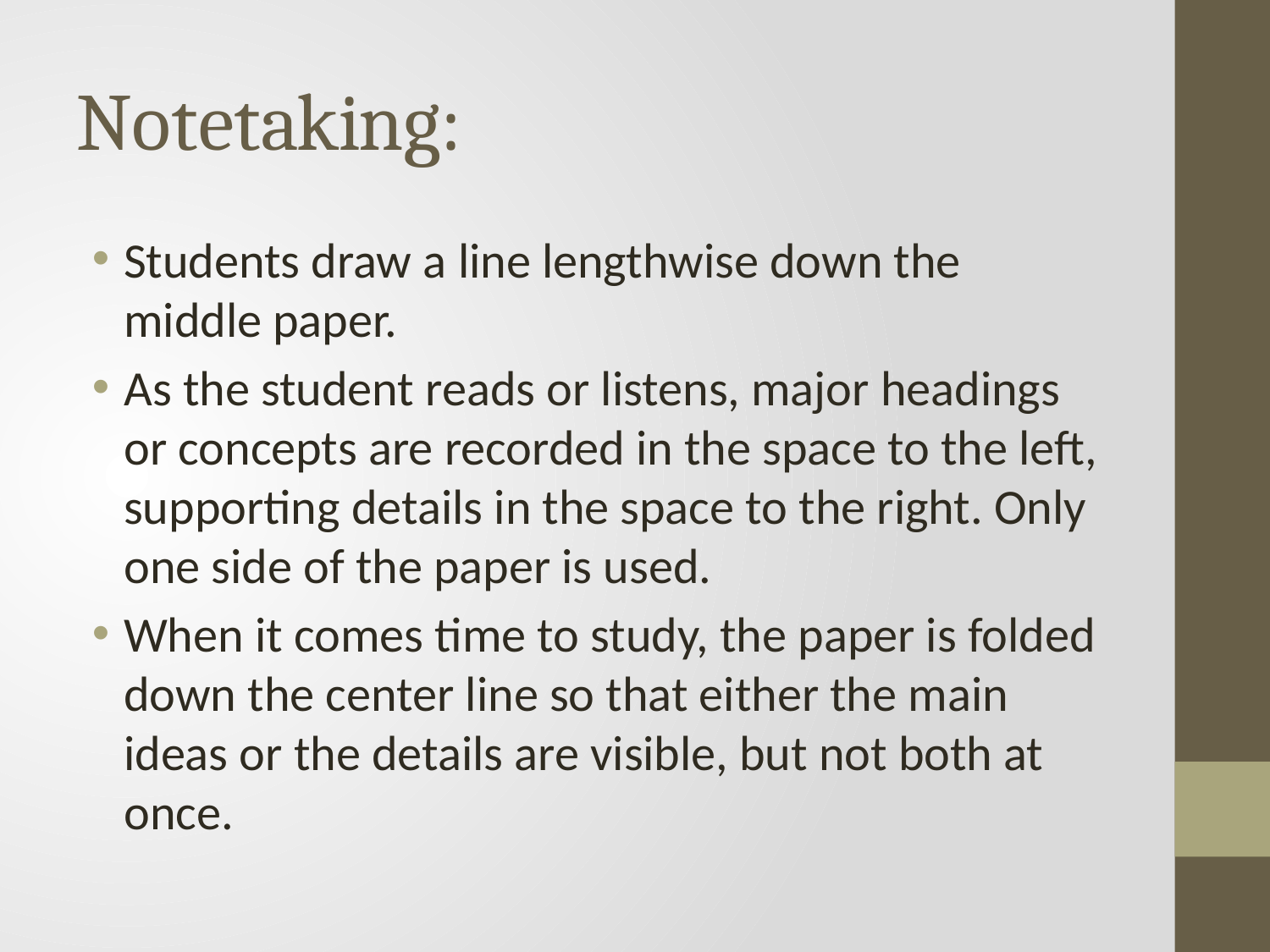

# Notetaking:
Students draw a line lengthwise down the middle paper.
As the student reads or listens, major headings or concepts are recorded in the space to the left, supporting details in the space to the right. Only one side of the paper is used.
When it comes time to study, the paper is folded down the center line so that either the main ideas or the details are visible, but not both at once.